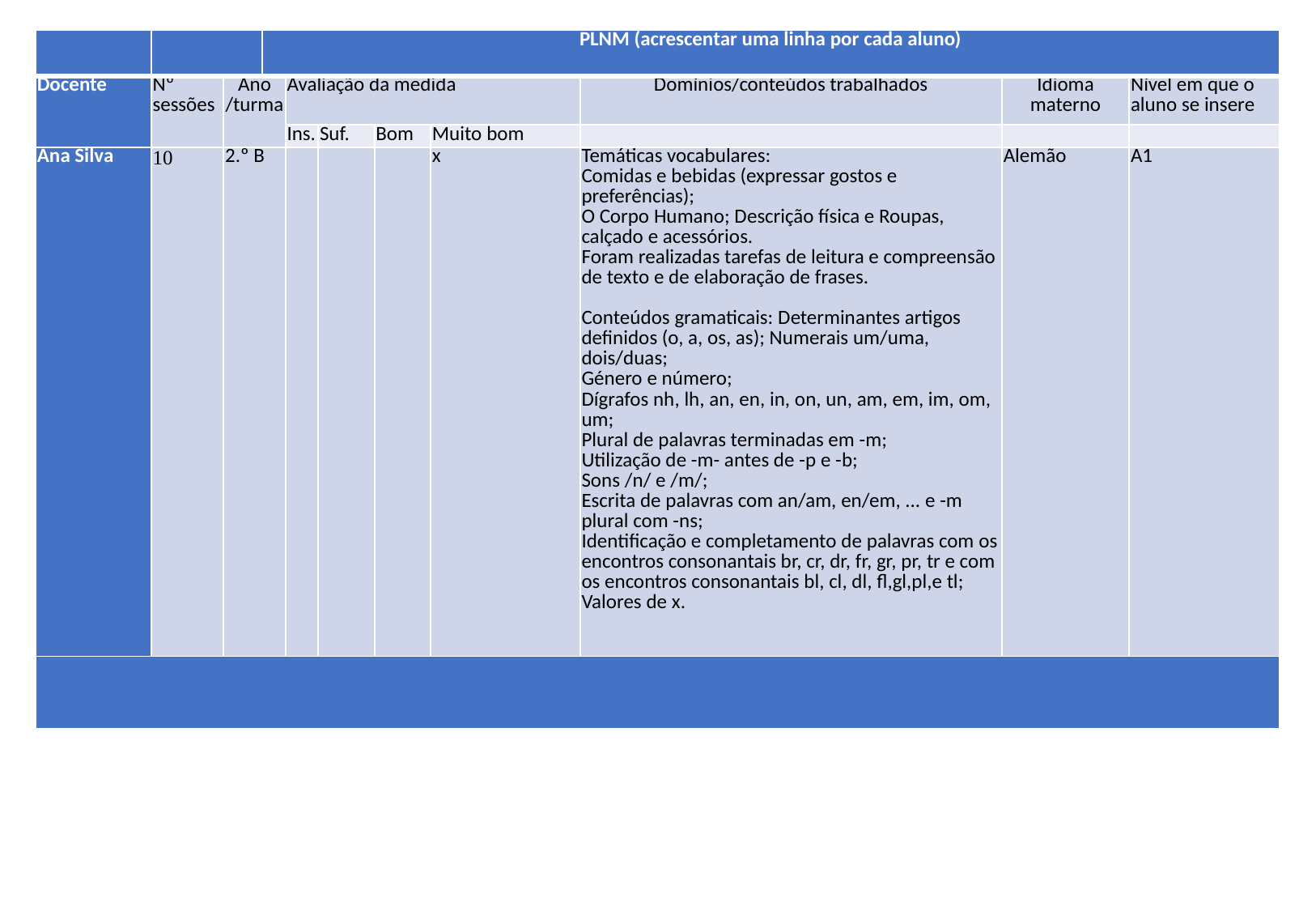

|  |  |  | PLNM (acrescentar uma linha por cada aluno) |  |  |  |  |  |  |  |
| --- | --- | --- | --- | --- | --- | --- | --- | --- | --- | --- |
| Docente | Nº sessões | Ano /turma |  | Avaliação da medida |  |  |  | Domínios/conteúdos trabalhados | Idioma materno | Nível em que o aluno se insere |
|  |  |  |  | Ins. | Suf. | Bom | Muito bom |  |  |  |
| Ana Silva | 10 | 2.º B |  |  |  |  | x | Temáticas vocabulares: Comidas e bebidas (expressar gostos e preferências); O Corpo Humano; Descrição física e Roupas, calçado e acessórios. Foram realizadas tarefas de leitura e compreensão de texto e de elaboração de frases. Conteúdos gramaticais: Determinantes artigos definidos (o, a, os, as); Numerais um/uma, dois/duas; Género e número; Dígrafos nh, lh, an, en, in, on, un, am, em, im, om, um; Plural de palavras terminadas em -m; Utilização de -m- antes de -p e -b; Sons /n/ e /m/; Escrita de palavras com an/am, en/em, ... e -m plural com -ns; Identificação e completamento de palavras com os encontros consonantais br, cr, dr, fr, gr, pr, tr e com os encontros consonantais bl, cl, dl, fl,gl,pl,e tl; Valores de x. | Alemão | A1 |
|  |  |  |  |  |  |  |  |  |  |  |